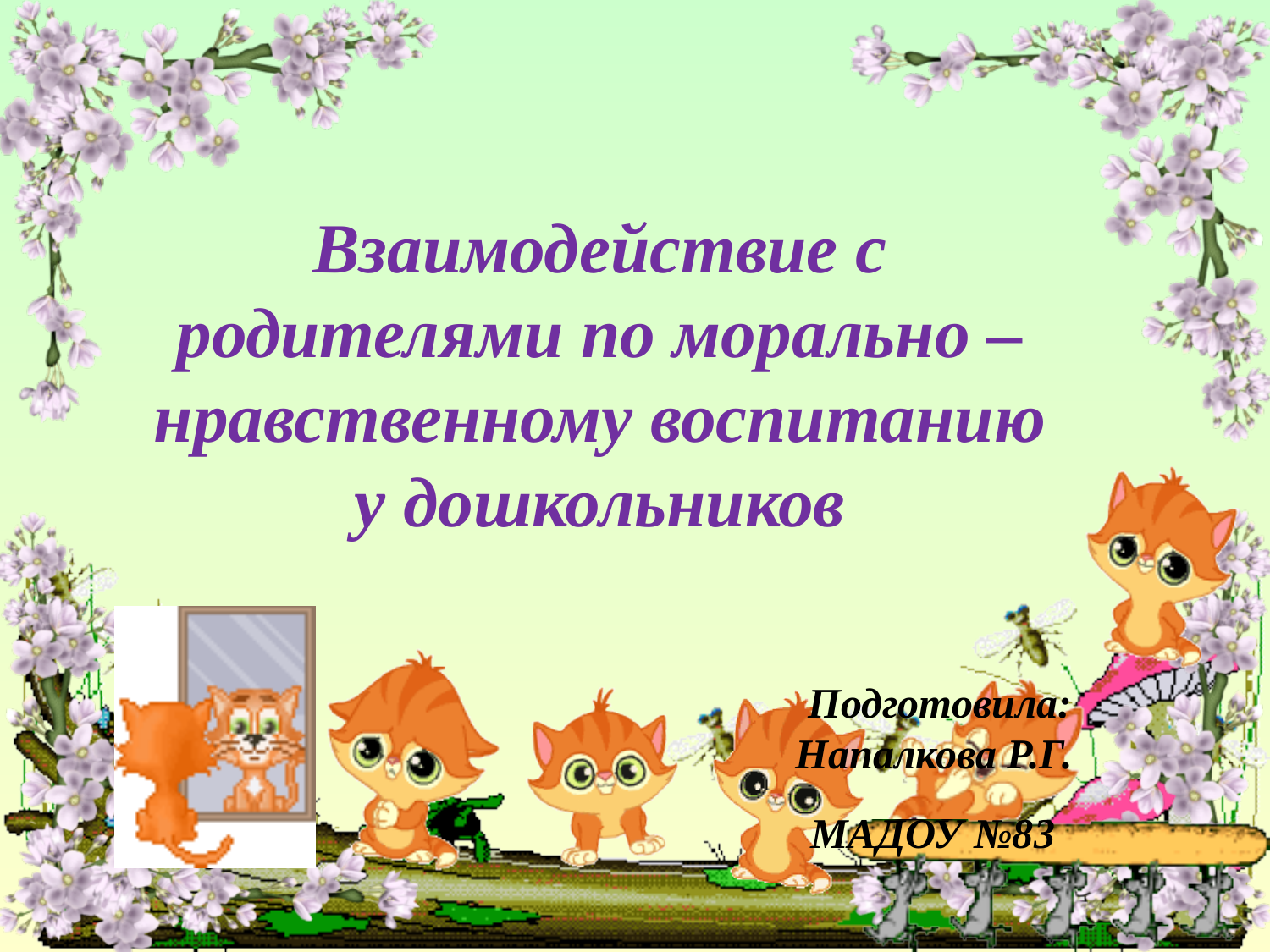

Взаимодействие с родителями по морально –нравственному воспитанию
у дошкольников

Подготовила:
Напалкова Р.Г.
МАДОУ №83